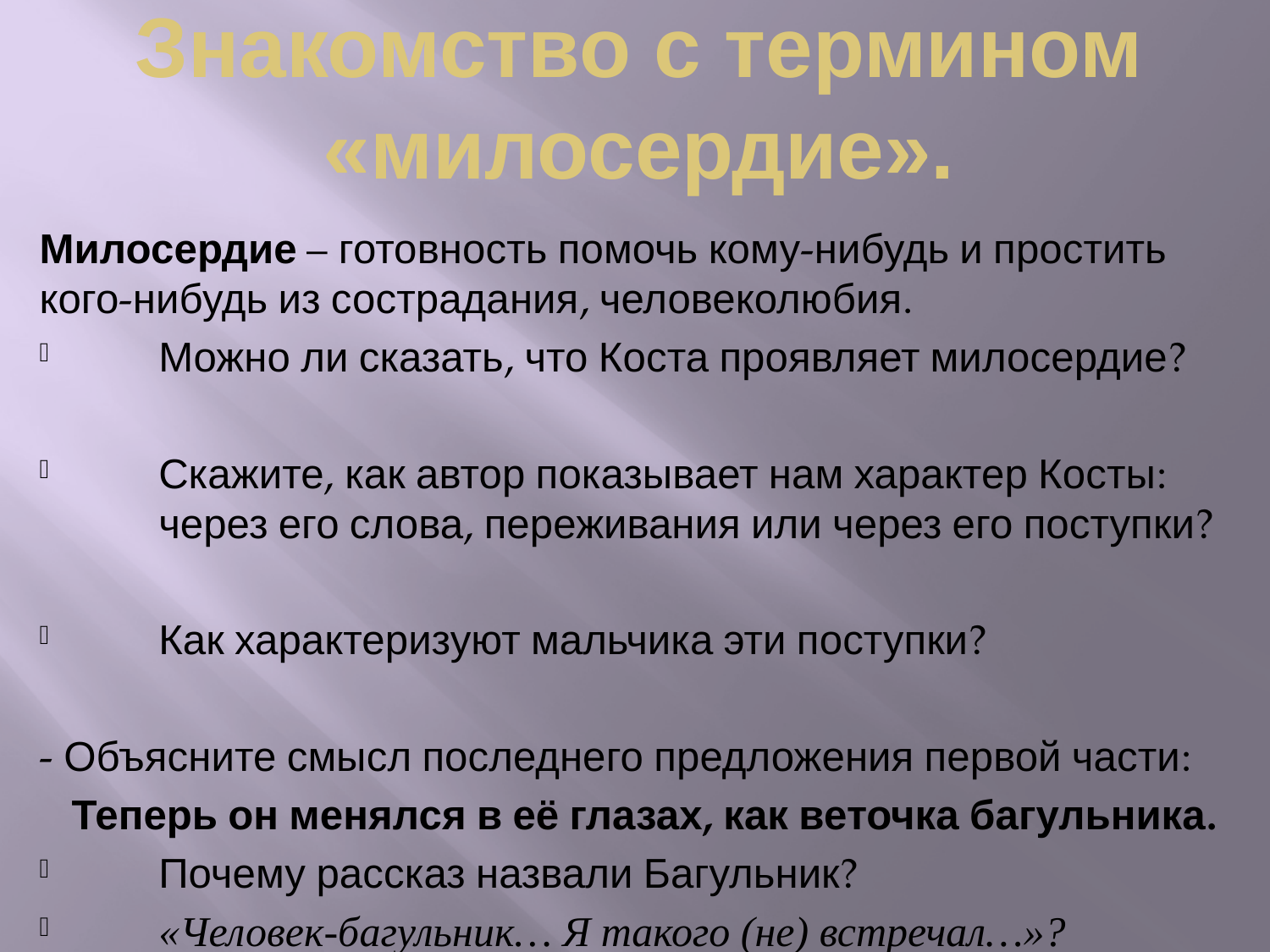

# Знакомство с термином «милосердие».
Милосердие – готовность помочь кому-нибудь и простить кого-нибудь из сострадания, человеколюбия.
Можно ли сказать, что Коста проявляет милосердие?

Скажите, как автор показывает нам характер Косты: через его слова, переживания или через его поступки?

Как характеризуют мальчика эти поступки?

- Объясните смысл последнего предложения первой части:
Теперь он менялся в её глазах, как веточка багульника.
Почему рассказ назвали Багульник?
«Человек-багульник… Я такого (не) встречал…»?